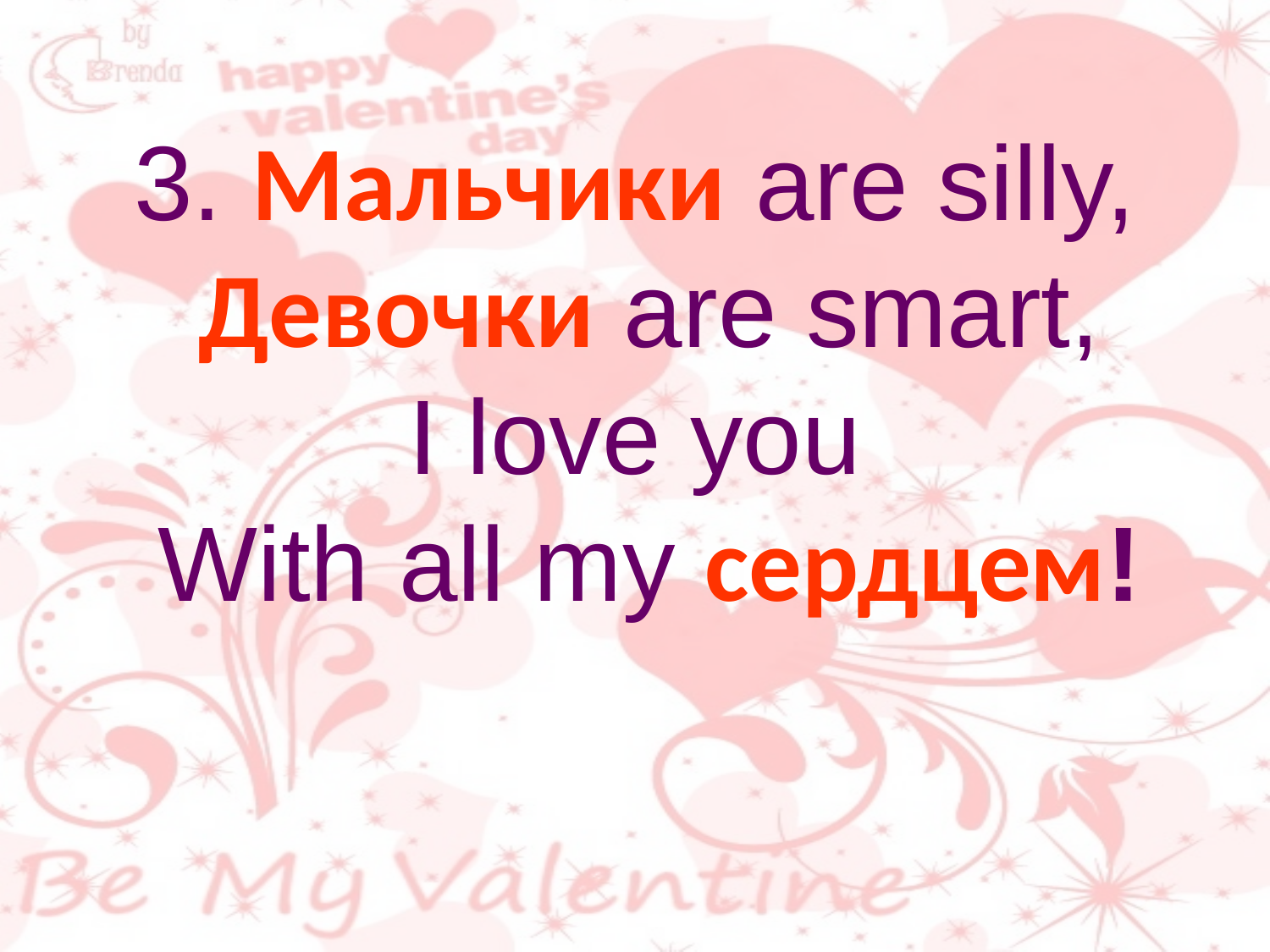

# 3. Мальчики are silly, Девочки are smart, I love you With all my сердцем!